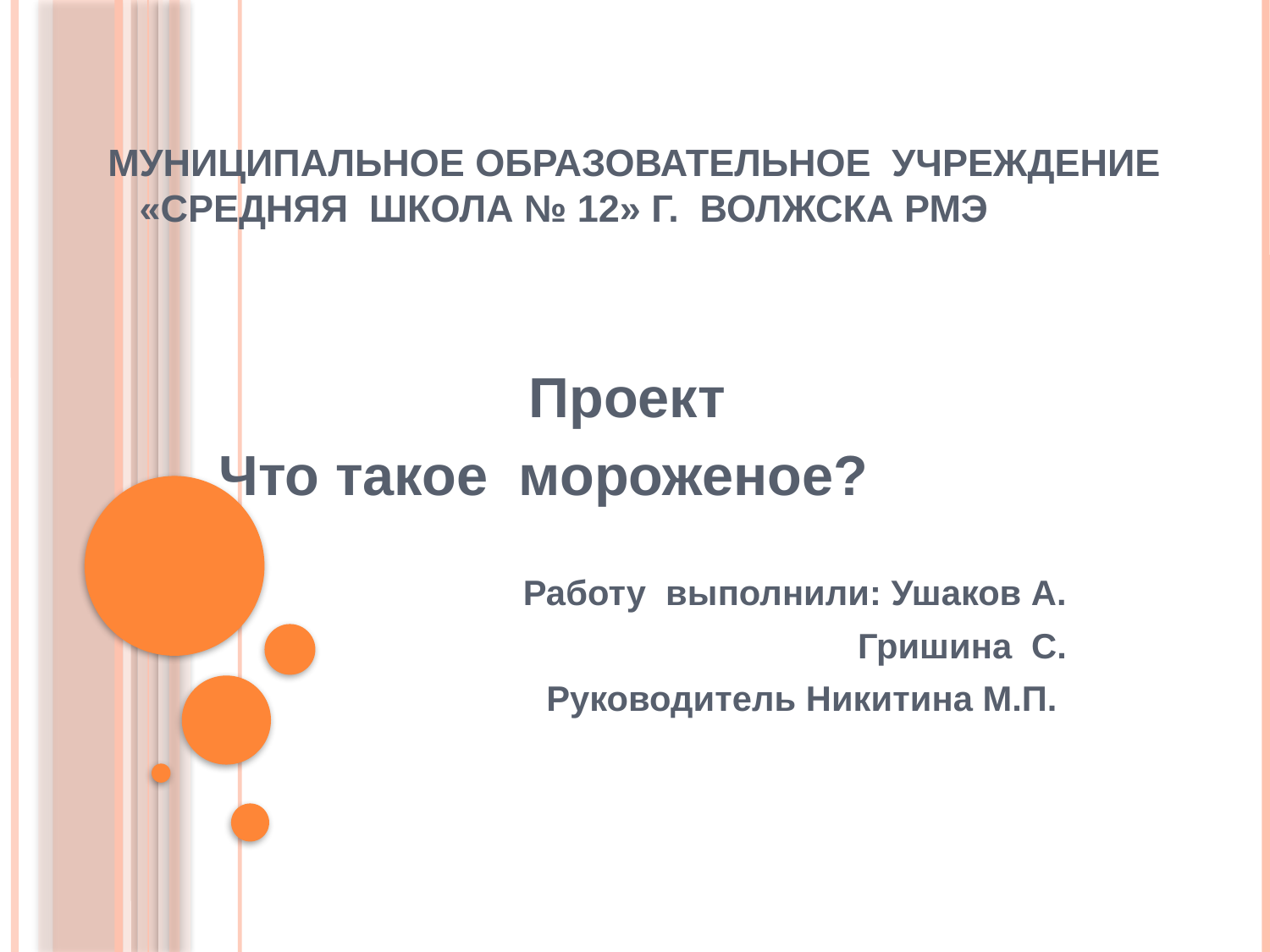

# Муниципальное образовательное  учреждение    «Средняя  школа № 12» г.  Волжска РМЭ

Проект
 Что такое  мороженое?

Работу  выполнили: Ушаков А.
Гришина  С.
Руководитель Никитина М.П.